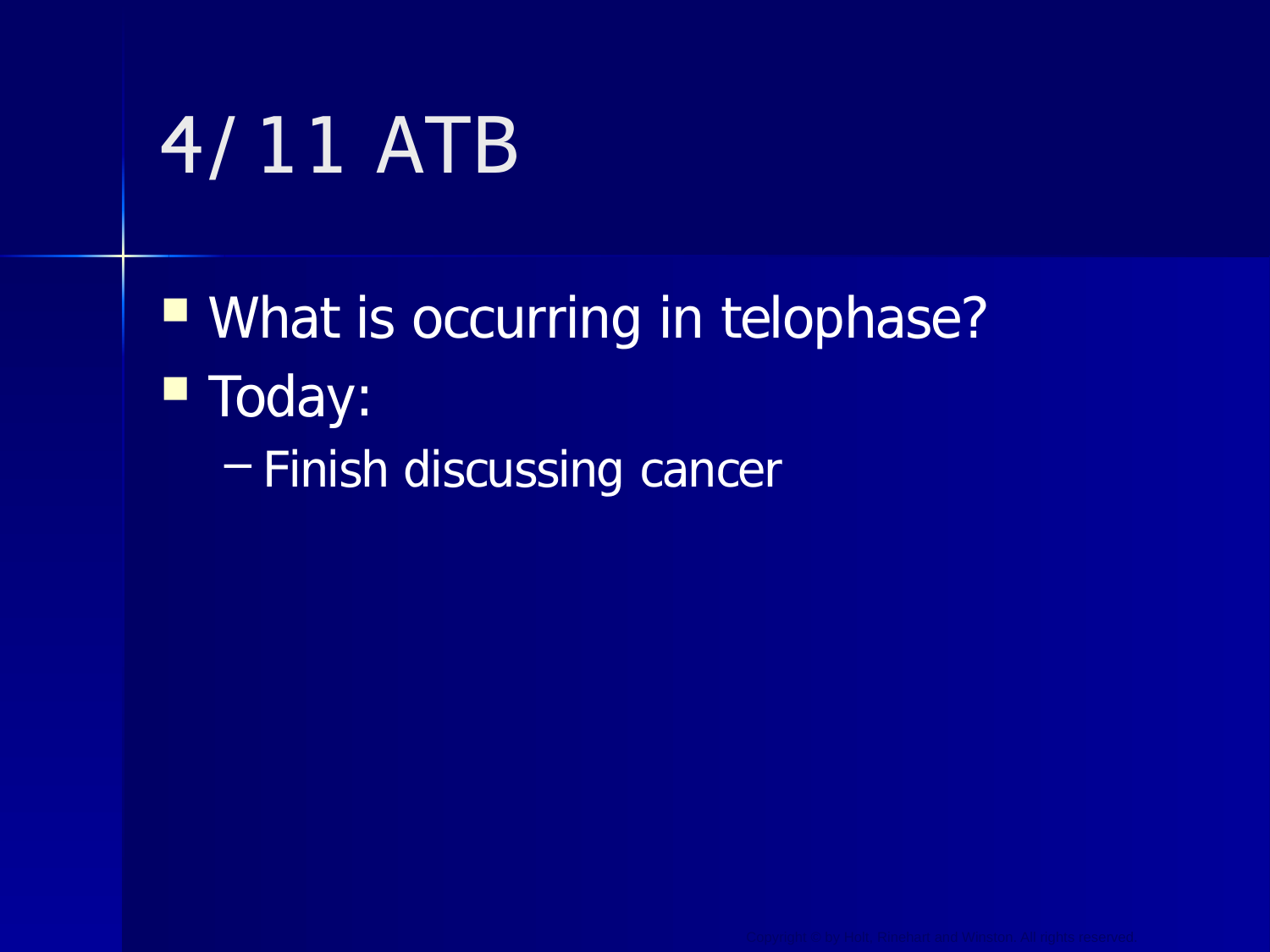

# 4/11 ATB
What is occurring in telophase?
Today:
Finish discussing cancer